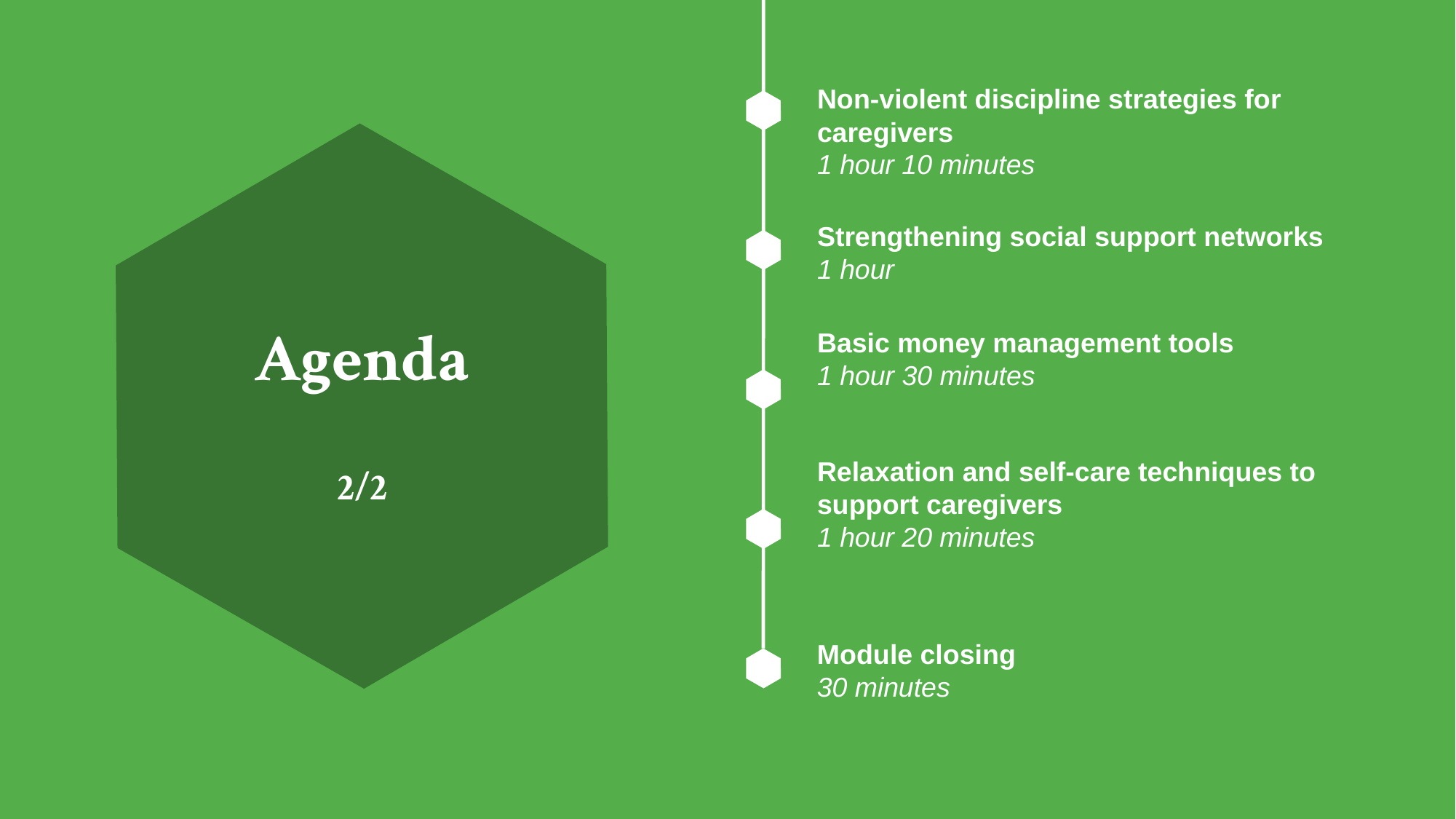

Non-violent discipline strategies for caregivers
1 hour 10 minutes

Strengthening social support networks
1 hour

Basic money management tools
1 hour 30 minutes

# Agenda 2/2
Relaxation and self-care techniques to support caregivers
1 hour 20 minutes

Module closing
30 minutes